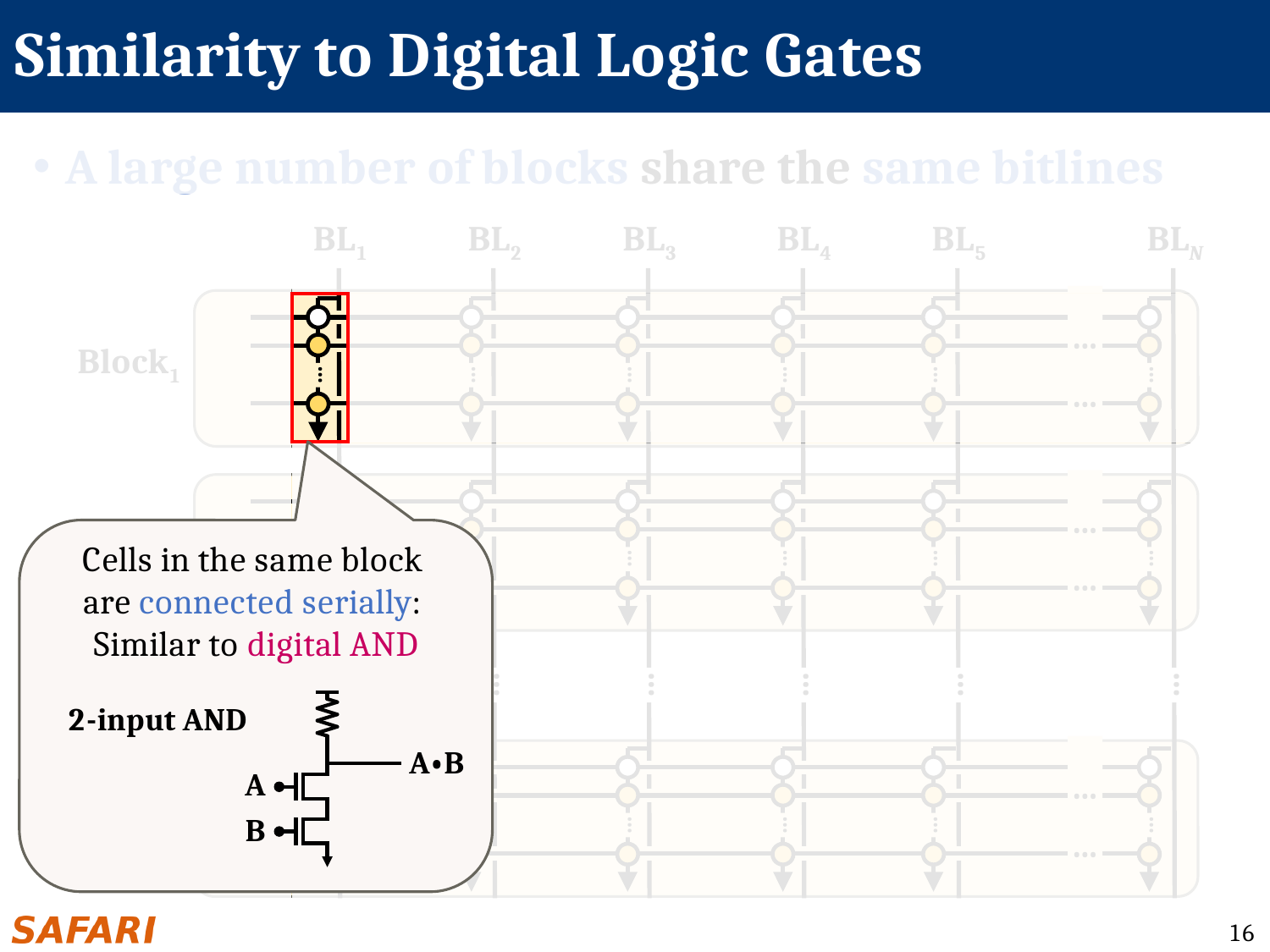

# Similarity to Digital Logic Gates

A large number of blocks share the same bitlines

BL1
BL2
BL3
BL4
BL5
BLN

…

…

…

…

…

…

…

…
Block1
…

…

…

…

…

…

…

…

…
Cells in the same block
are connected serially:
Similar to digital AND

Block2
…
…
…
…
…
…
…
2-input AND
A•B
A
B

…

…

…

…

…

…

…

…
BlockK
…
16